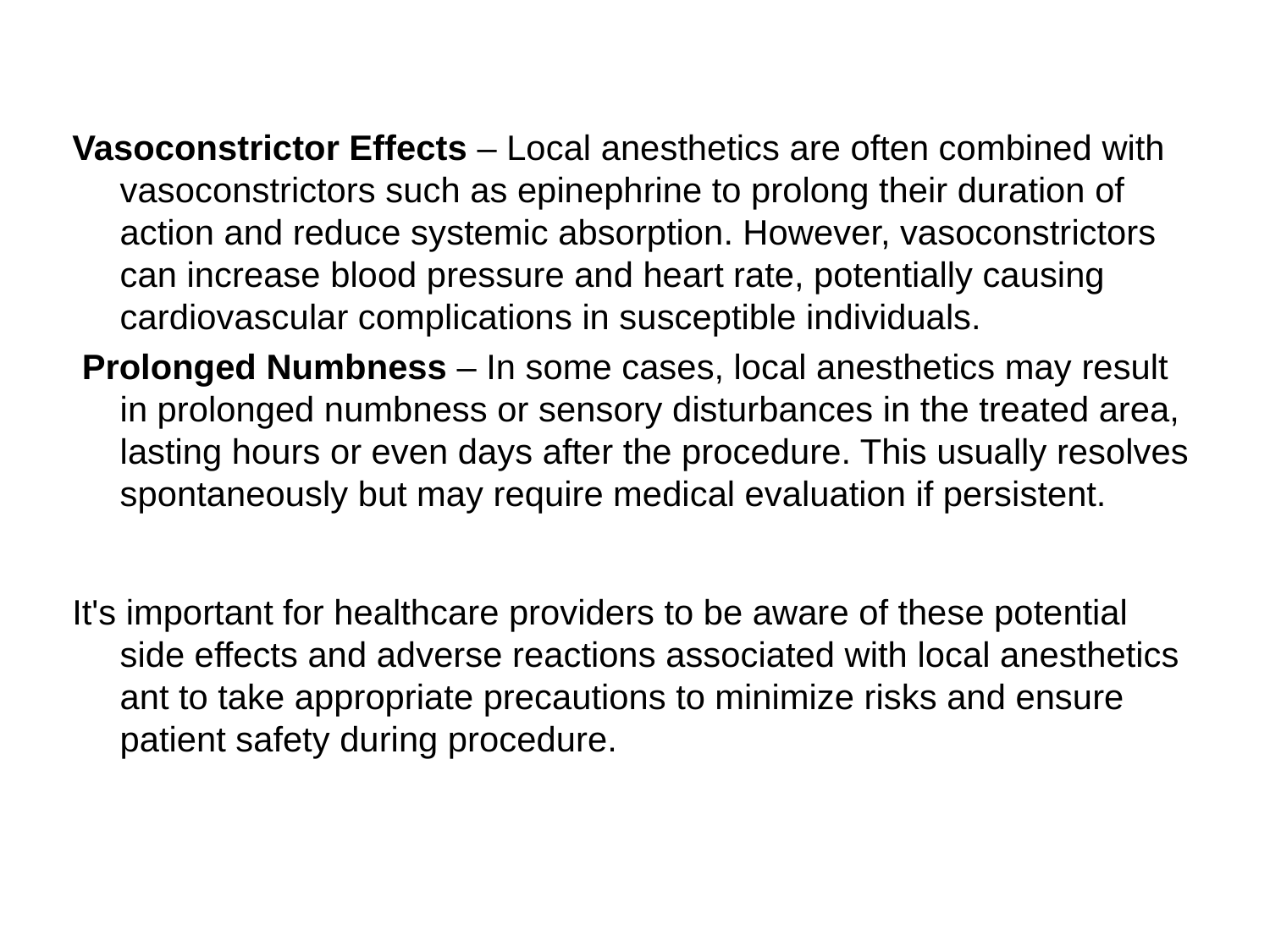

Vasoconstrictor Effects – Local anesthetics are often combined with vasoconstrictors such as epinephrine to prolong their duration of action and reduce systemic absorption. However, vasoconstrictors can increase blood pressure and heart rate, potentially causing cardiovascular complications in susceptible individuals.
 Prolonged Numbness – In some cases, local anesthetics may result in prolonged numbness or sensory disturbances in the treated area, lasting hours or even days after the procedure. This usually resolves spontaneously but may require medical evaluation if persistent.

It's important for healthcare providers to be aware of these potential side effects and adverse reactions associated with local anesthetics ant to take appropriate precautions to minimize risks and ensure patient safety during procedure.